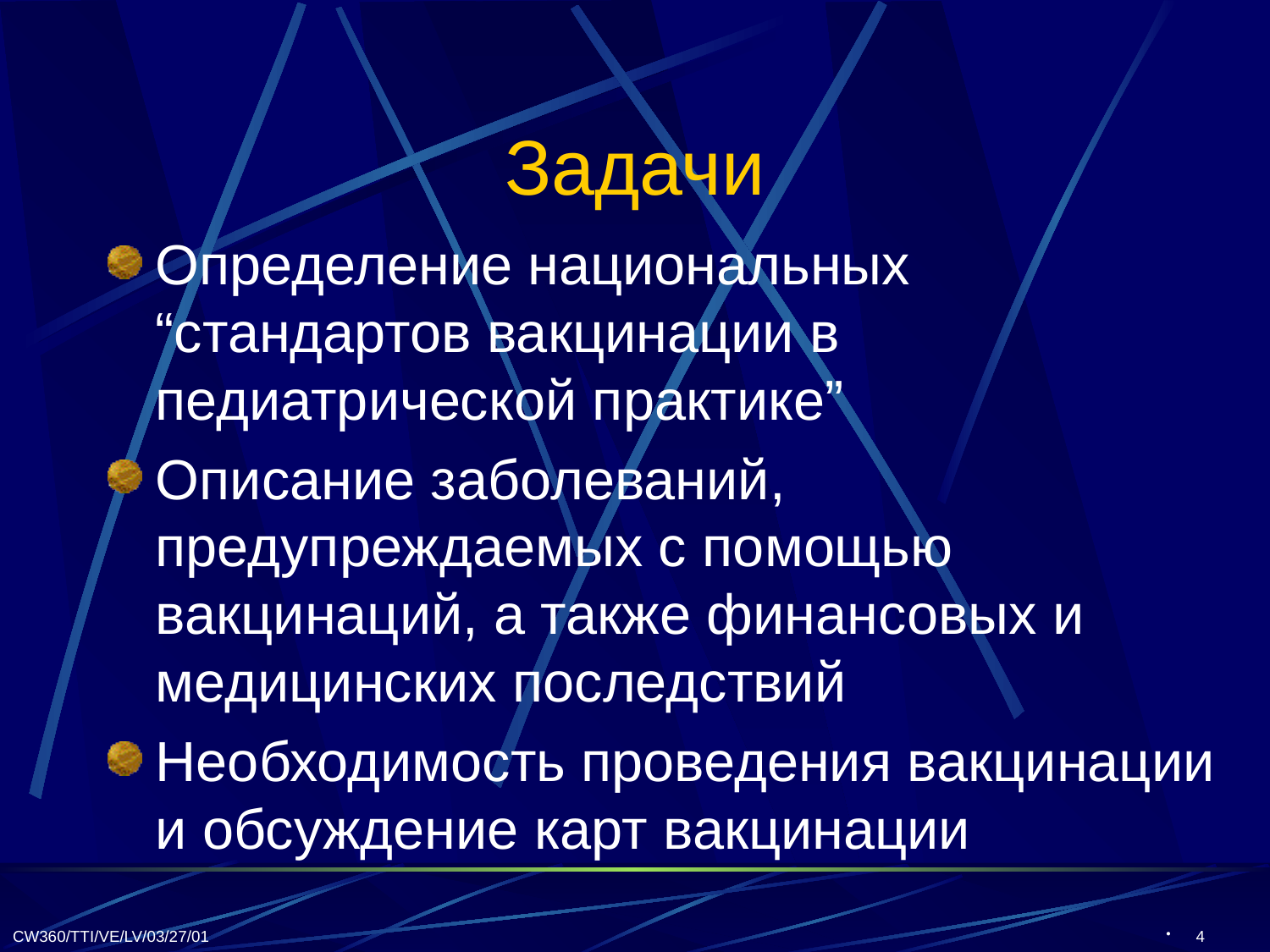

# Задачи
Определение национальных “стандартов вакцинации в педиатрической практике”
Описание заболеваний, предупреждаемых с помощью вакцинаций, а также финансовых и медицинских последствий
Необходимость проведения вакцинации и обсуждение карт вакцинации
CW360/TTI/VE/LV/03/27/01